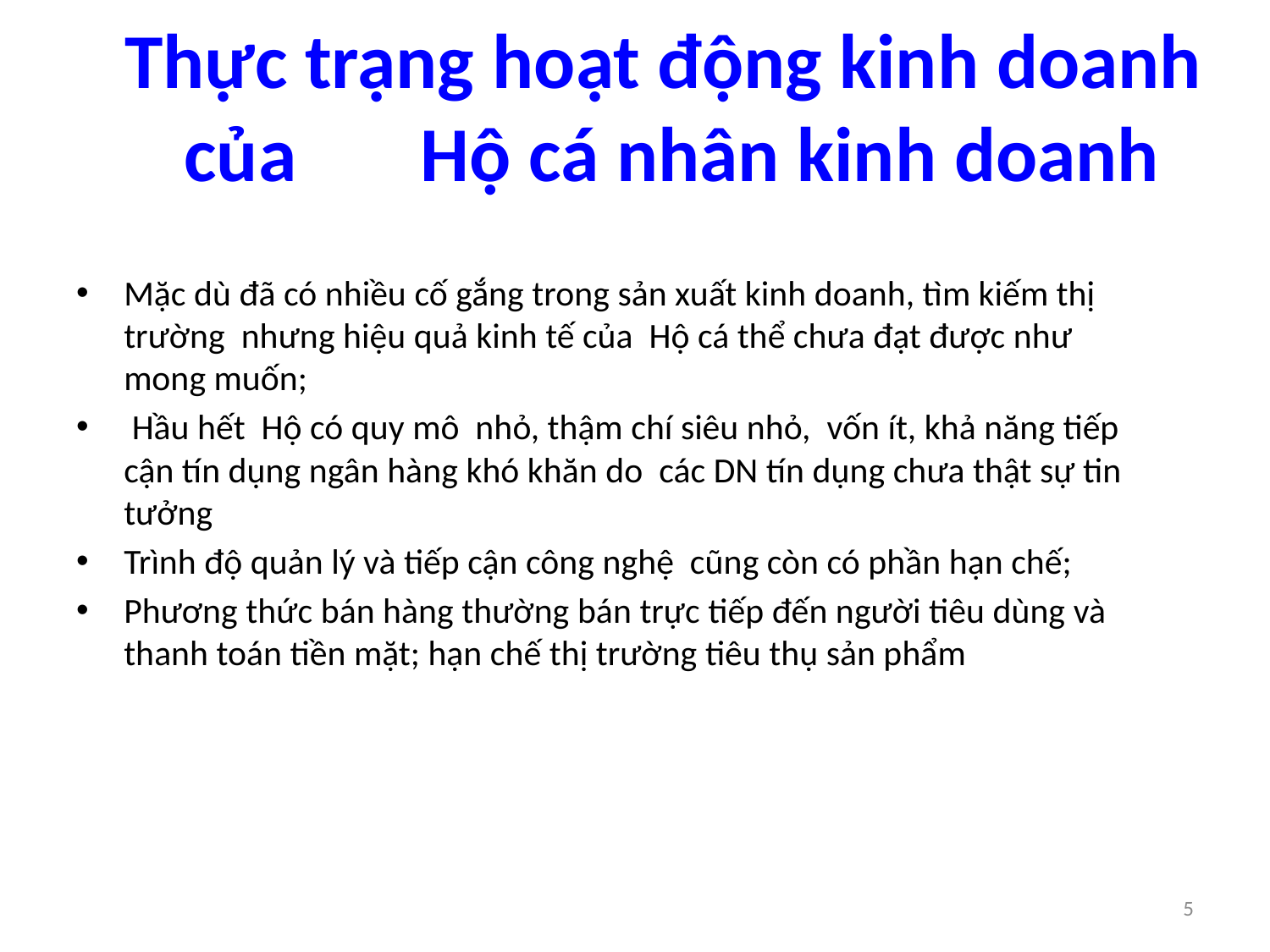

# Thực trạng hoạt động kinh doanh  của	Hộ cá nhân kinh doanh
Mặc dù đã có nhiều cố gắng trong sản xuất kinh doanh, tìm kiếm thị trường  nhưng hiệu quả kinh tế của  Hộ cá thể chưa đạt được như mong muốn;
 Hầu hết  Hộ có quy mô  nhỏ, thậm chí siêu nhỏ,  vốn ít, khả năng tiếp cận tín dụng ngân hàng khó khăn do  các DN tín dụng chưa thật sự tin tưởng
Trình độ quản lý và tiếp cận công nghệ  cũng còn có phần hạn chế;
Phương thức bán hàng thường bán trực tiếp đến người tiêu dùng và thanh toán tiền mặt; hạn chế thị trường tiêu thụ sản phẩm

5